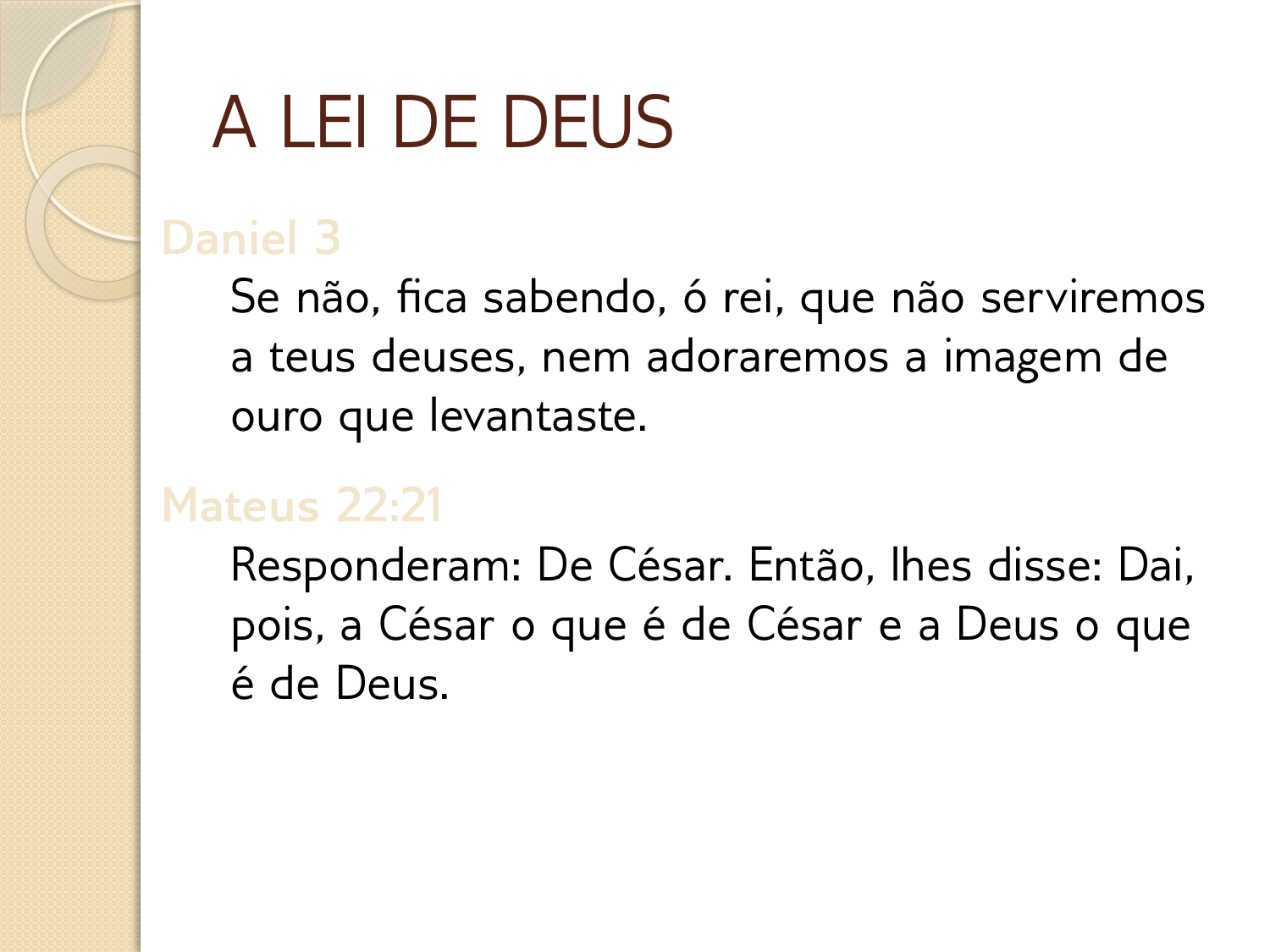

# A LEI DE DEUS
Daniel 3
Se não, fica sabendo, ó rei, que não serviremos a teus deuses, nem adoraremos a imagem de ouro que levantaste.
Mateus 22:21
Responderam: De César. Então, lhes disse: Dai, pois, a César o que é de César e a Deus o que é de Deus.